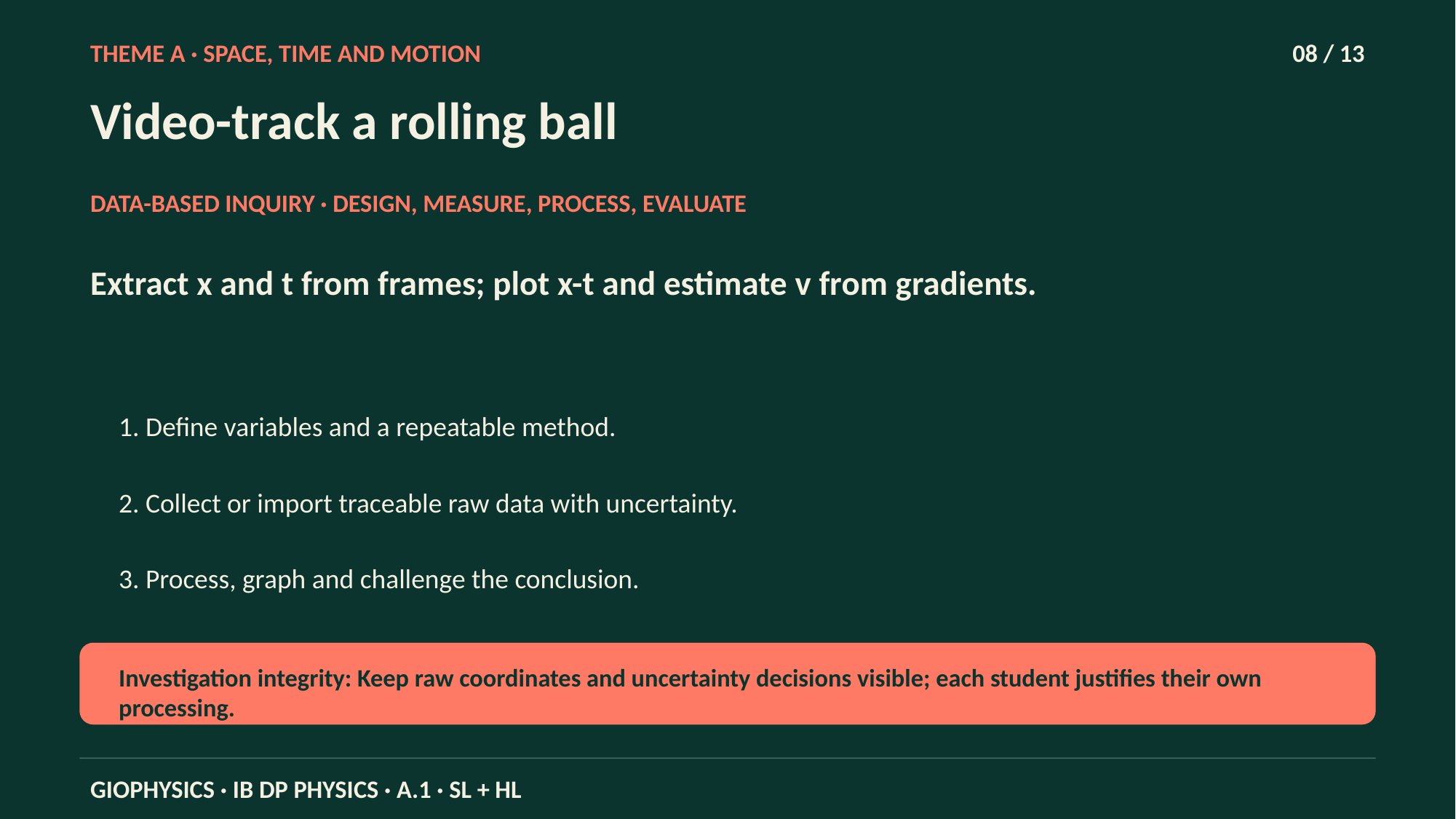

THEME A · SPACE, TIME AND MOTION
08 / 13
Video-track a rolling ball
DATA-BASED INQUIRY · DESIGN, MEASURE, PROCESS, EVALUATE
Extract x and t from frames; plot x-t and estimate v from gradients.
1. Define variables and a repeatable method.
2. Collect or import traceable raw data with uncertainty.
3. Process, graph and challenge the conclusion.

Investigation integrity: Keep raw coordinates and uncertainty decisions visible; each student justifies their own processing.

GIOPHYSICS · IB DP PHYSICS · A.1 · SL + HL